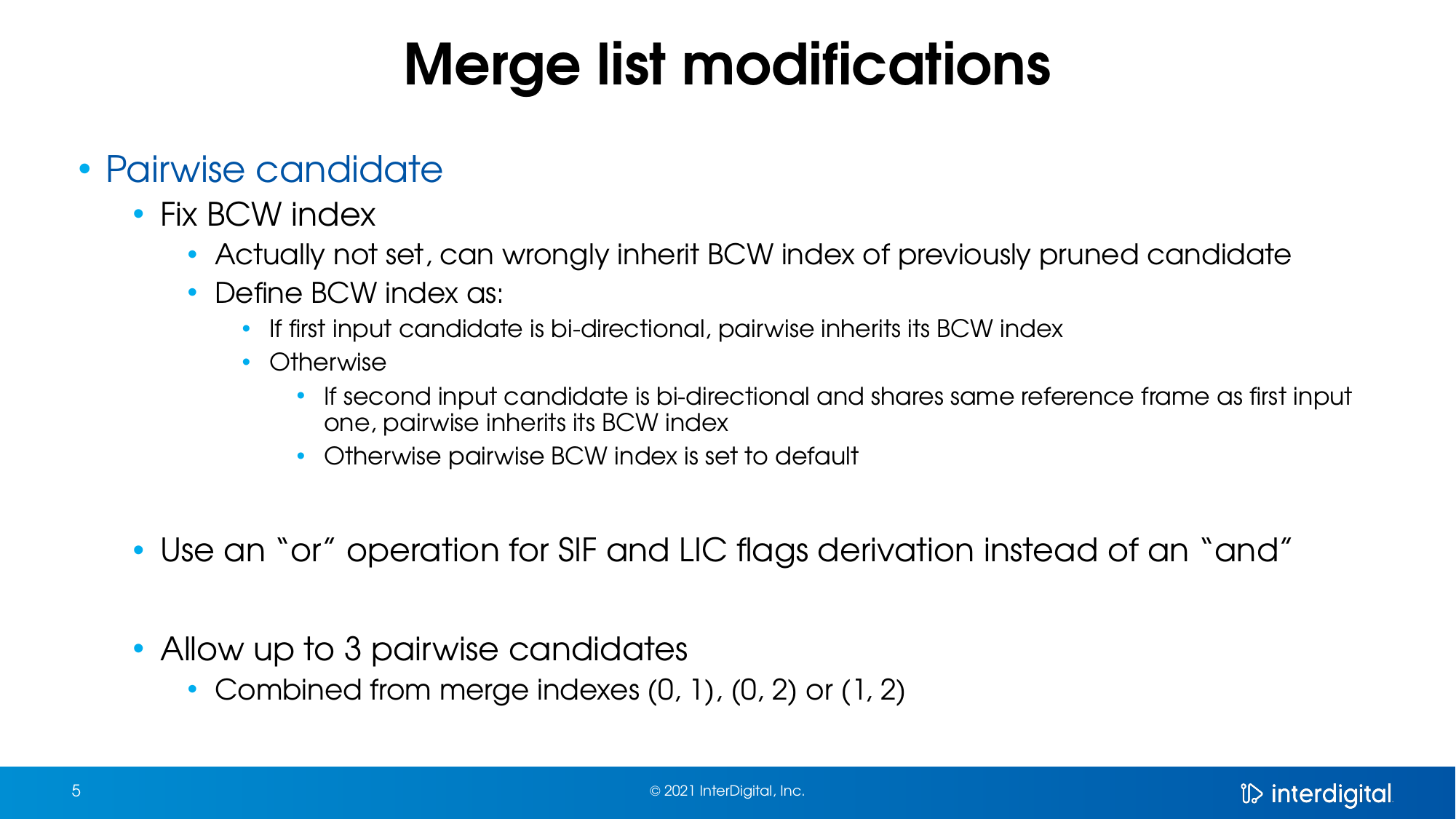

# Merge list modifications
Pairwise candidate
Fix BCW index
Actually not set, can wrongly inherit BCW index of previously pruned candidate
Define BCW index as:
If first input candidate is bi-directional, pairwise inherits its BCW index
Otherwise
If second input candidate is bi-directional and shares same reference frame as first input one, pairwise inherits its BCW index
Otherwise pairwise BCW index is set to default

Use an “or” operation for SIF and LIC flags derivation instead of an “and”

Allow up to 3 pairwise candidates
Combined from merge indexes (0, 1), (0, 2) or (1, 2)
5
© 2021 InterDigital, Inc.